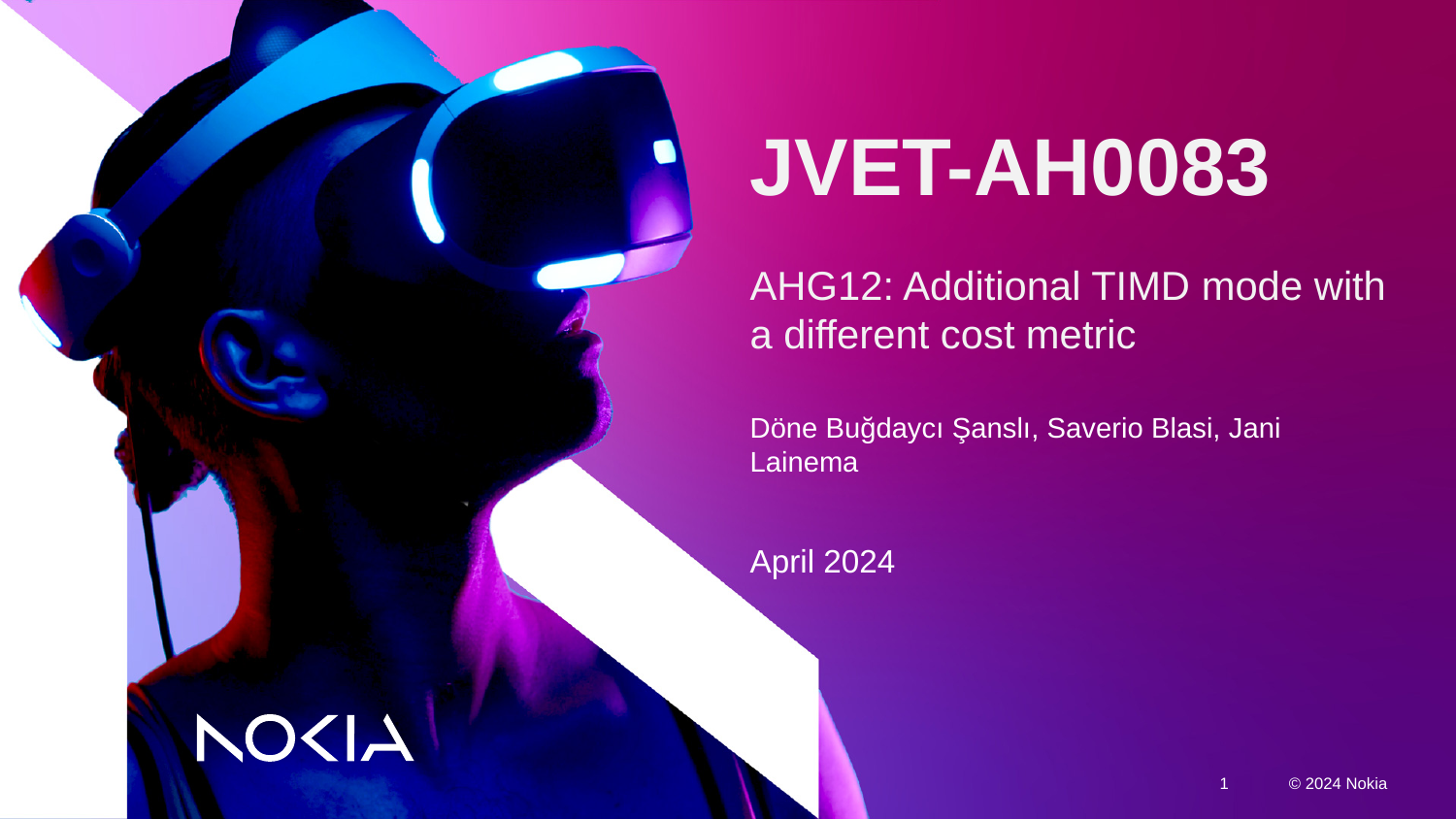

# JVET-AH0083 AHG12: Additional TIMD mode with a different cost metric
Döne Buğdaycı Şanslı, Saverio Blasi, Jani Lainema

April 2024